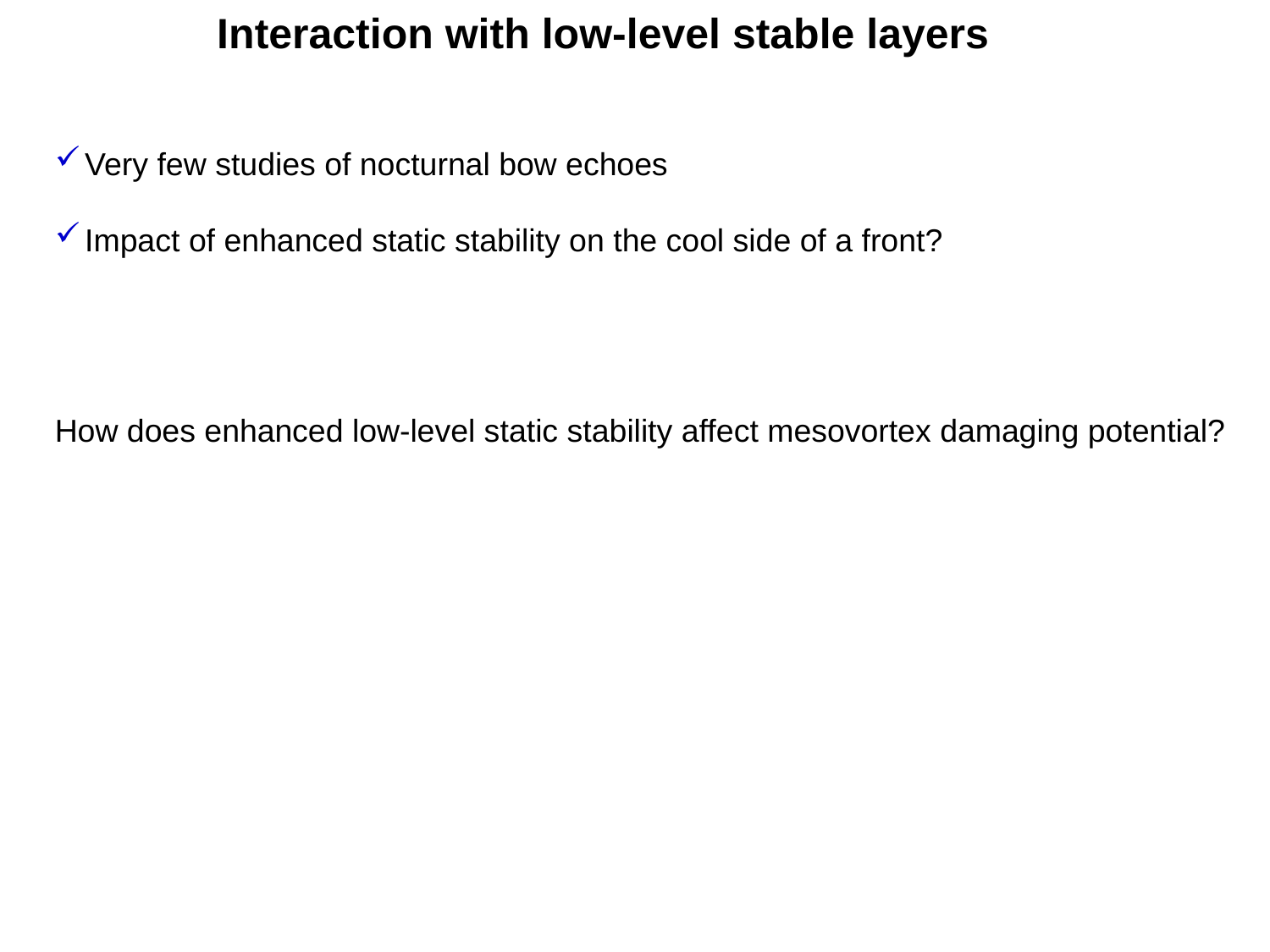

Interaction with low-level stable layers
Very few studies of nocturnal bow echoes

Impact of enhanced static stability on the cool side of a front?

How does enhanced low-level static stability affect mesovortex damaging potential?